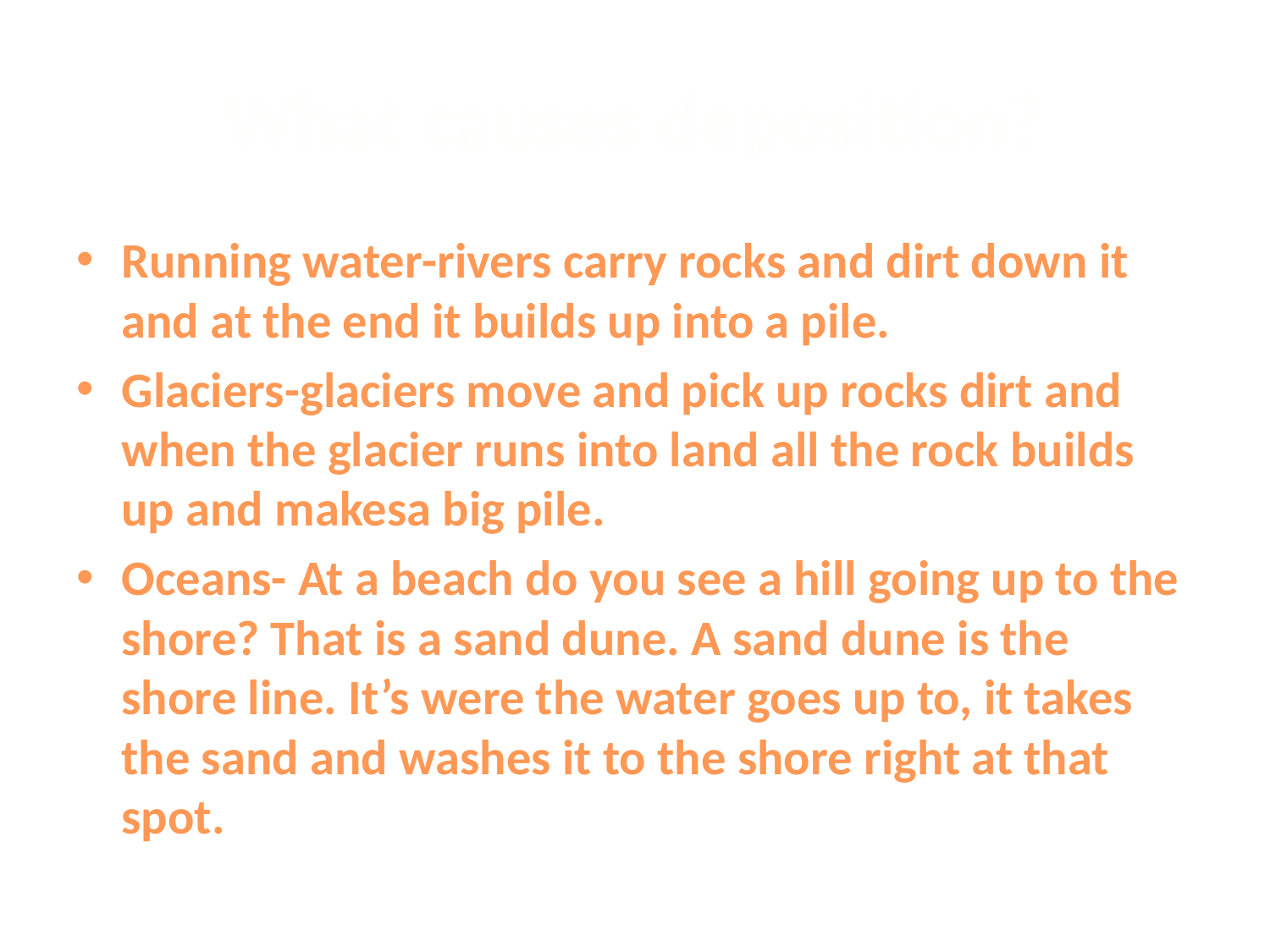

# What causes deposition?
Running water-rivers carry rocks and dirt down it and at the end it builds up into a pile.
Glaciers-glaciers move and pick up rocks dirt and when the glacier runs into land all the rock builds up and makesa big pile.
Oceans- At a beach do you see a hill going up to the shore? That is a sand dune. A sand dune is the shore line. It’s were the water goes up to, it takes the sand and washes it to the shore right at that spot.